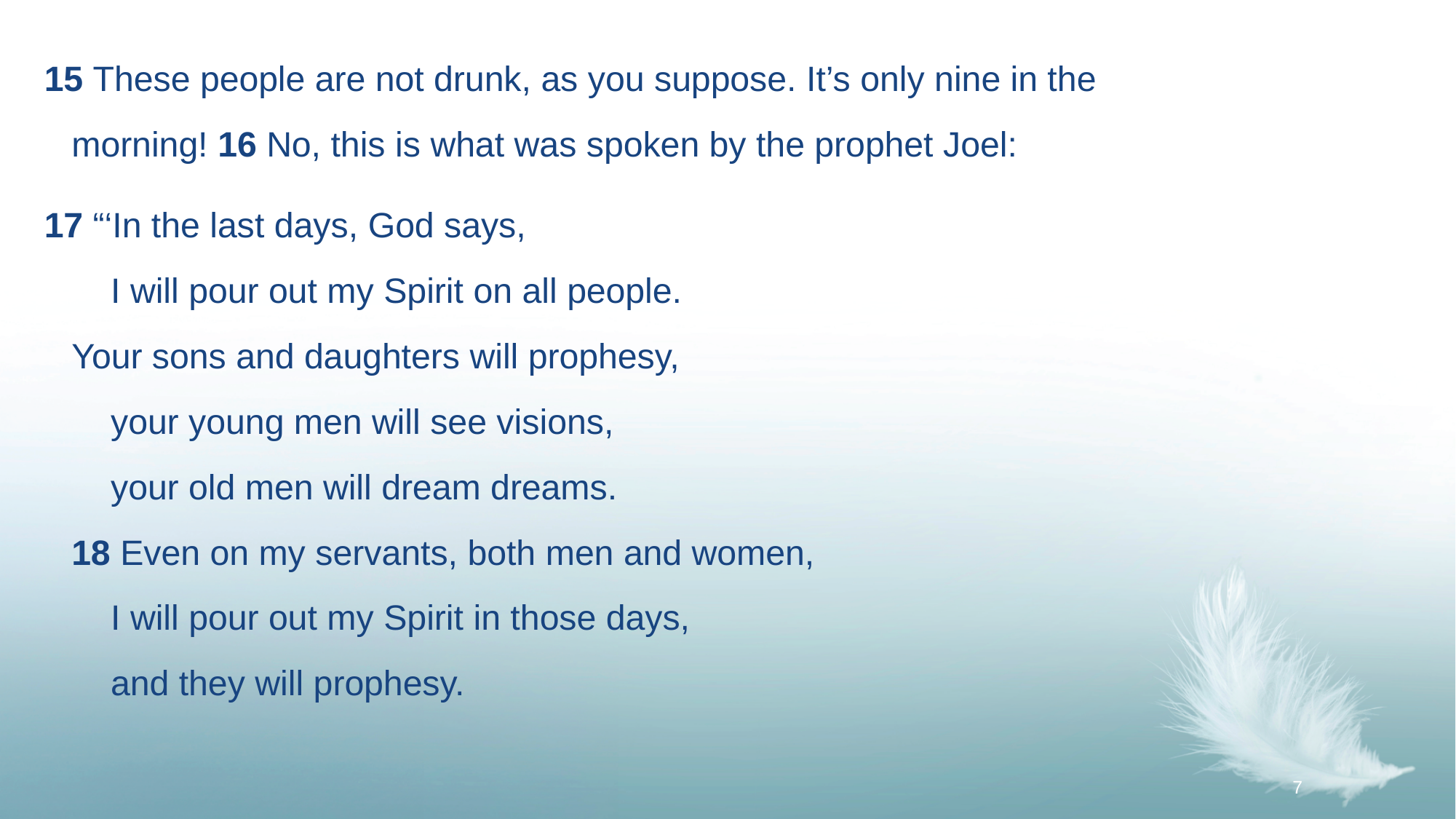

15 These people are not drunk, as you suppose. It’s only nine in the morning! 16 No, this is what was spoken by the prophet Joel:
17 “‘In the last days, God says,
    I will pour out my Spirit on all people.
Your sons and daughters will prophesy,
    your young men will see visions,
    your old men will dream dreams.
18 Even on my servants, both men and women,
    I will pour out my Spirit in those days,
    and they will prophesy.

7